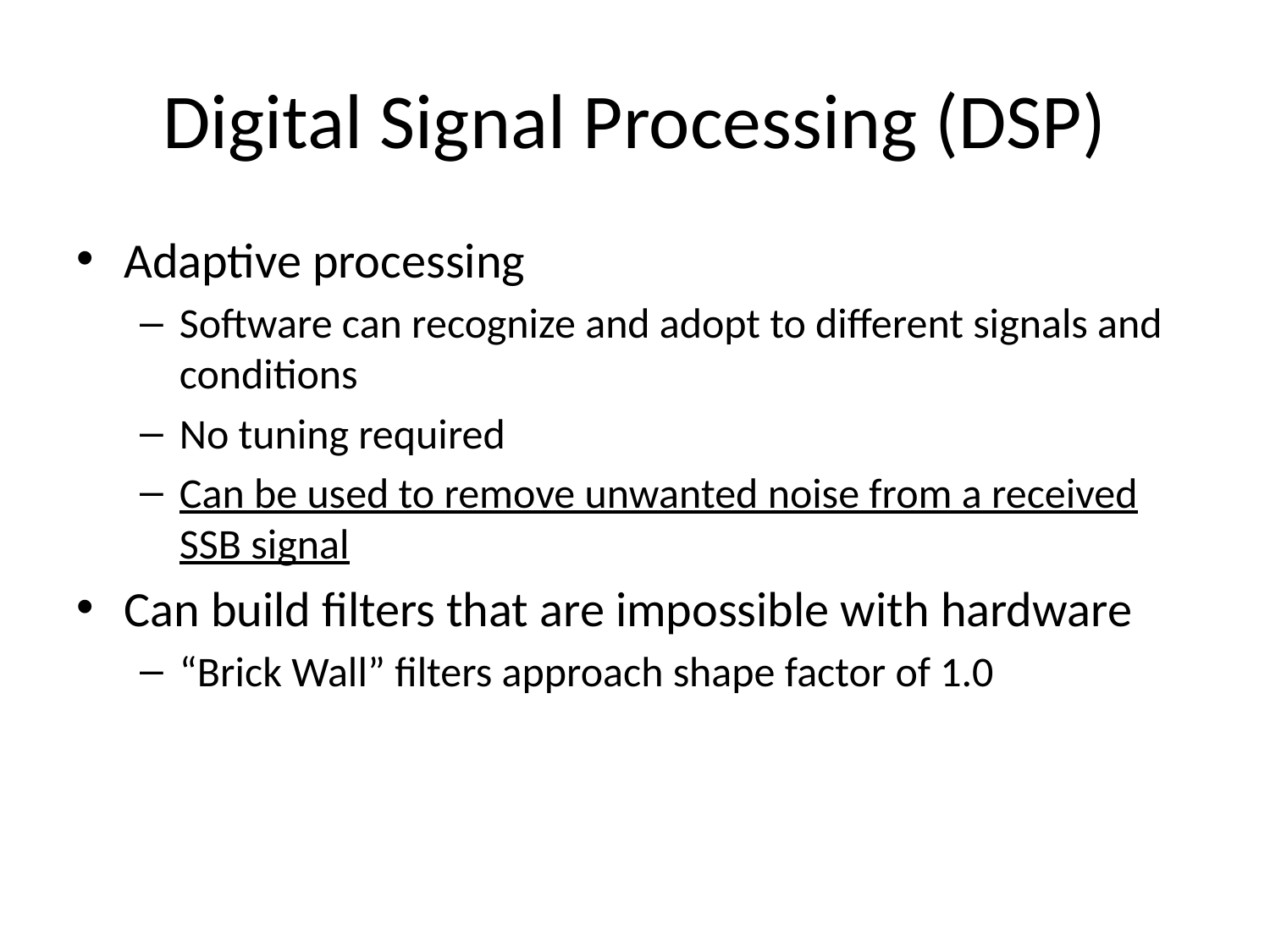

# Digital Signal Processing (DSP)
Adaptive processing
Software can recognize and adopt to different signals and conditions
No tuning required
Can be used to remove unwanted noise from a received SSB signal
Can build filters that are impossible with hardware
“Brick Wall” filters approach shape factor of 1.0